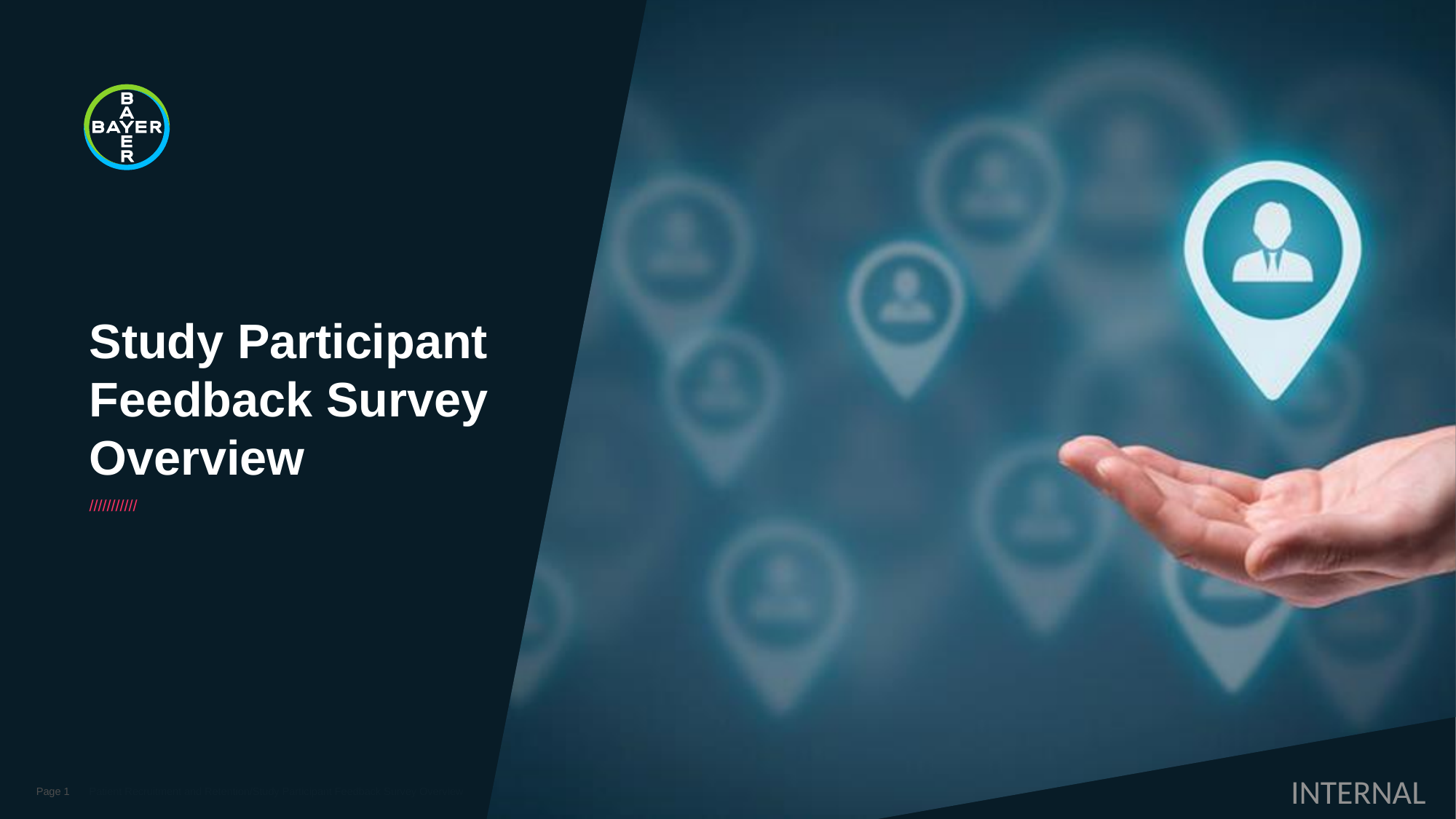

# Study Participant Feedback Survey Overview
///////////

Page 1
Patient Recruitment and Retention/Study Participant Feedback Survey Overview